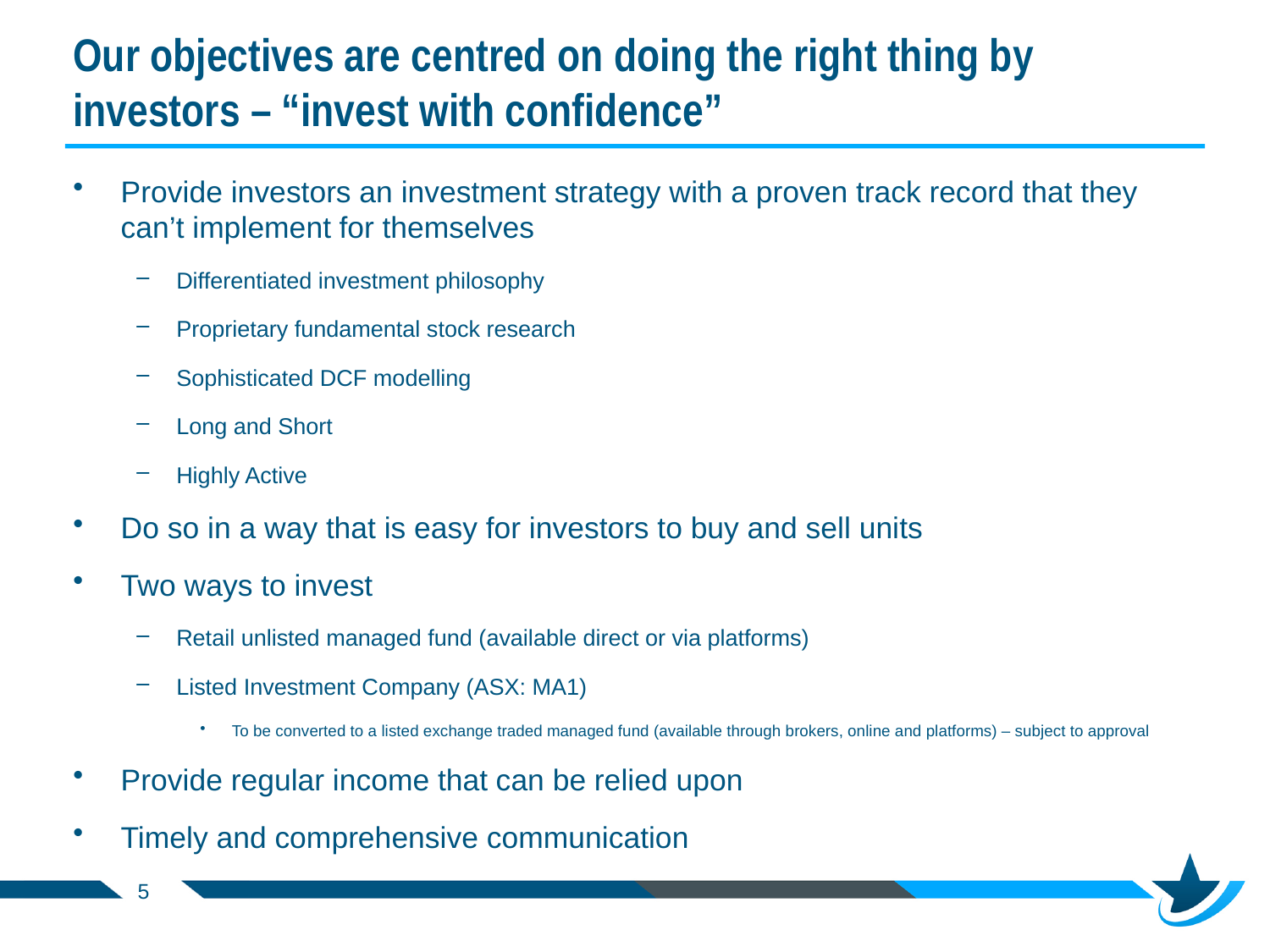

# Our objectives are centred on doing the right thing by investors – “invest with confidence”
Provide investors an investment strategy with a proven track record that they can’t implement for themselves
Differentiated investment philosophy
Proprietary fundamental stock research
Sophisticated DCF modelling
Long and Short
Highly Active
Do so in a way that is easy for investors to buy and sell units
Two ways to invest
Retail unlisted managed fund (available direct or via platforms)
Listed Investment Company (ASX: MA1)
To be converted to a listed exchange traded managed fund (available through brokers, online and platforms) – subject to approval
Provide regular income that can be relied upon
Timely and comprehensive communication

5